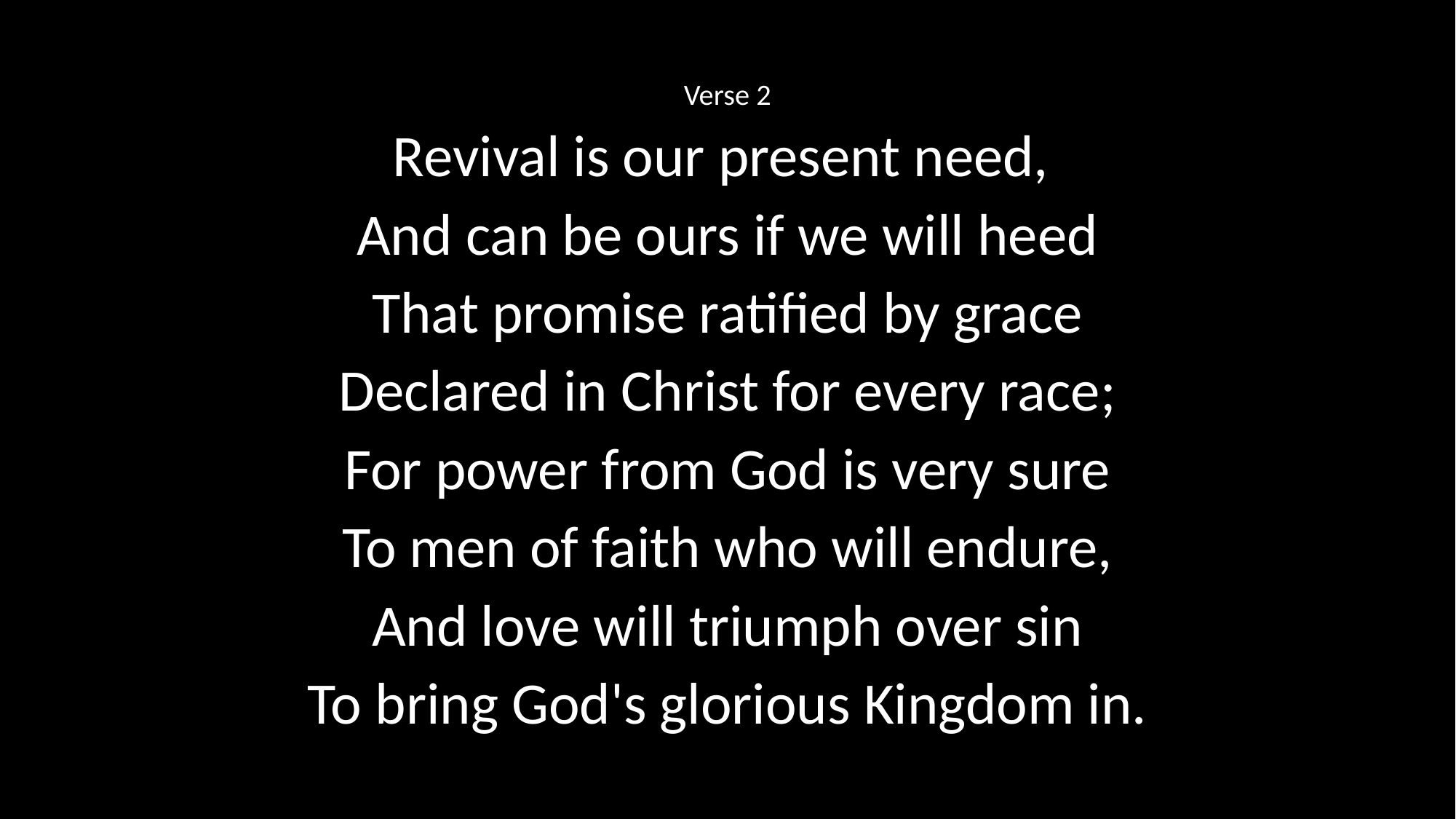

Verse 2
Revival is our present need,
And can be ours if we will heed
That promise ratified by grace
Declared in Christ for every race;
For power from God is very sure
To men of faith who will endure,
And love will triumph over sin
To bring God's glorious Kingdom in.